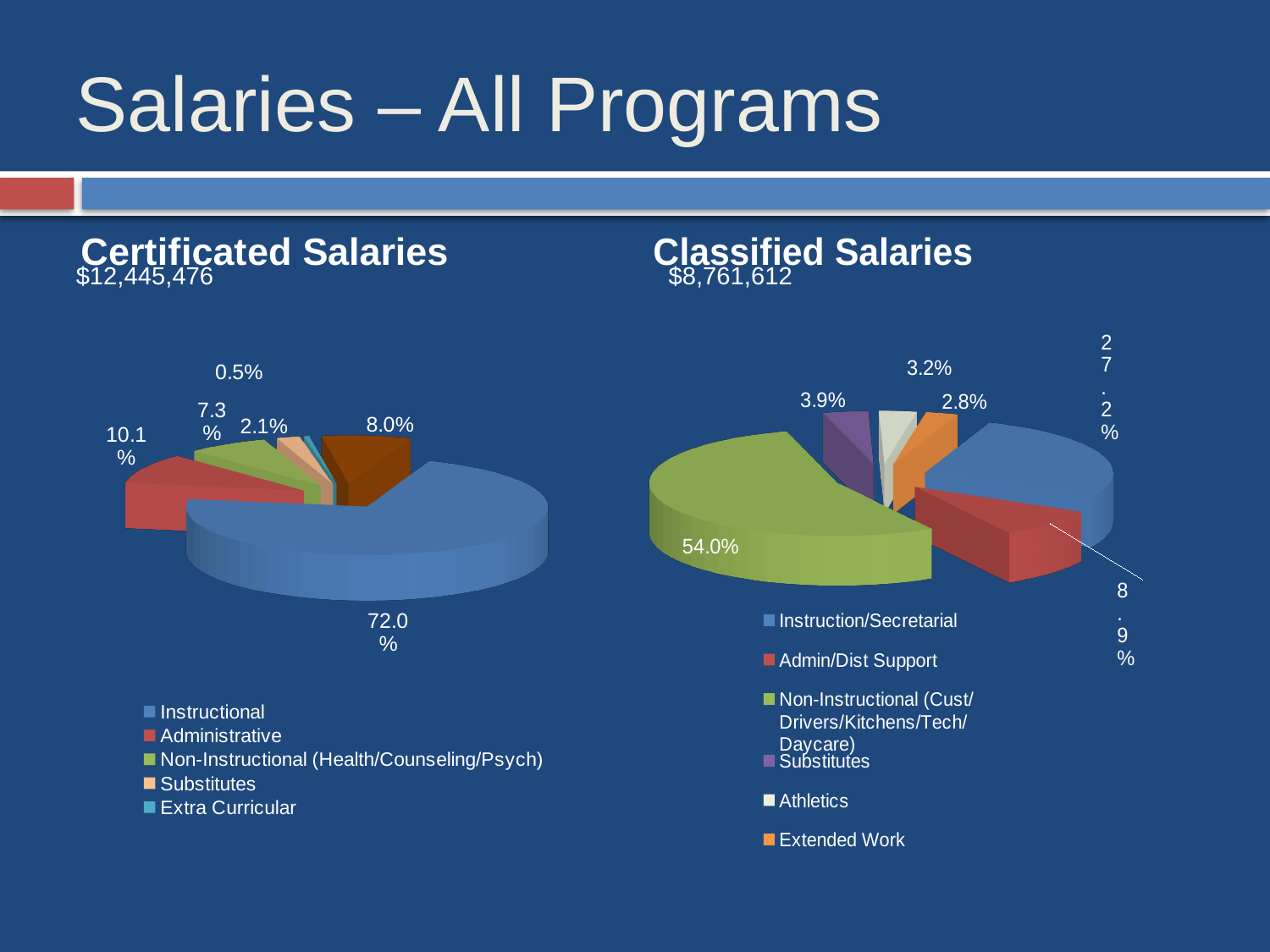

# Salaries – All Programs

[unsupported chart]

[unsupported chart]

$12,445,476

$8,761,612